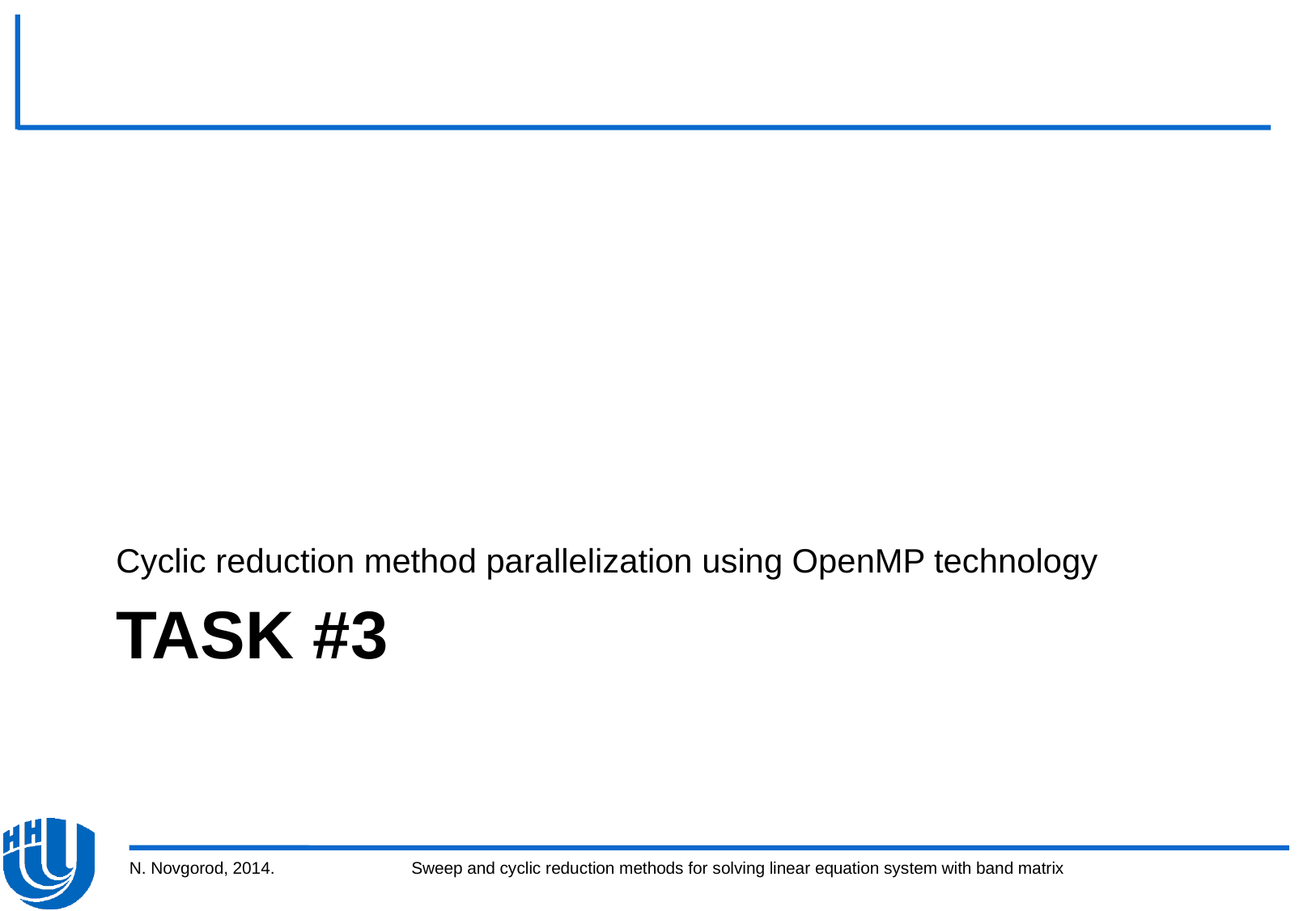

Cyclic reduction method parallelization using OpenMP technology
# TASK #3
N. Novgorod, 2014.
Sweep and cyclic reduction methods for solving linear equation system with band matrix